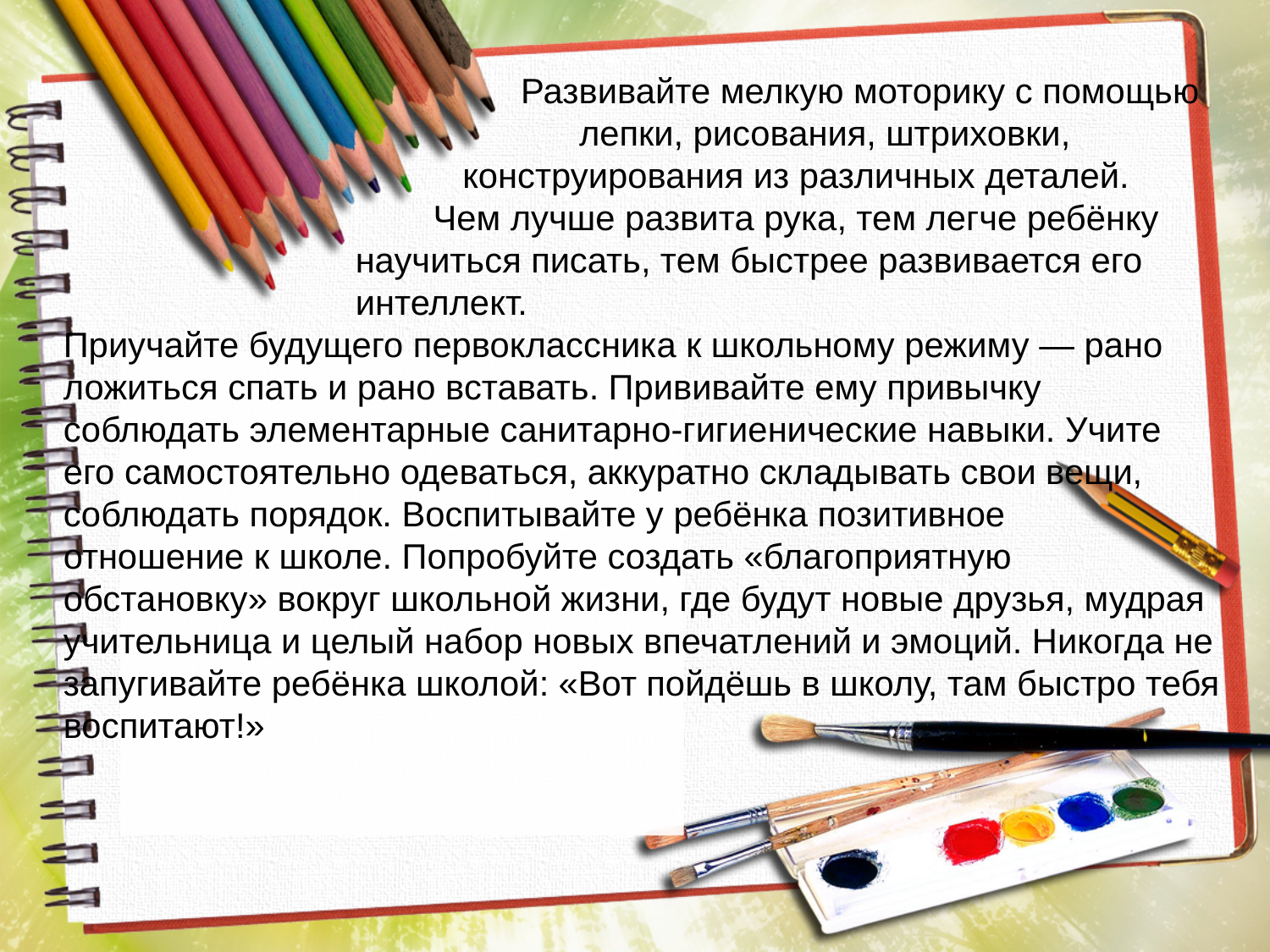

Развивайте мелкую моторику с помощью
                                                     лепки, рисования, штриховки,
                                         конструирования из различных деталей.
                                      Чем лучше развита рука, тем легче ребёнку
                              научиться писать, тем быстрее развивается его
                              интеллект.
Приучайте будущего первоклассника к школьному режиму — рано ложиться спать и рано вставать. Прививайте ему привычку соблюдать элементарные санитарно-гигиенические навыки. Учите его самостоятельно одеваться, аккуратно складывать свои вещи, соблюдать порядок. Воспитывайте у ребёнка позитивное
отношение к школе. Попробуйте создать «благоприятную обстановку» вокруг школьной жизни, где будут новые друзья, мудрая учительница и целый набор новых впечатлений и эмоций. Никогда не запугивайте ребёнка школой: «Вот пойдёшь в школу, там быстро тебя воспитают!»